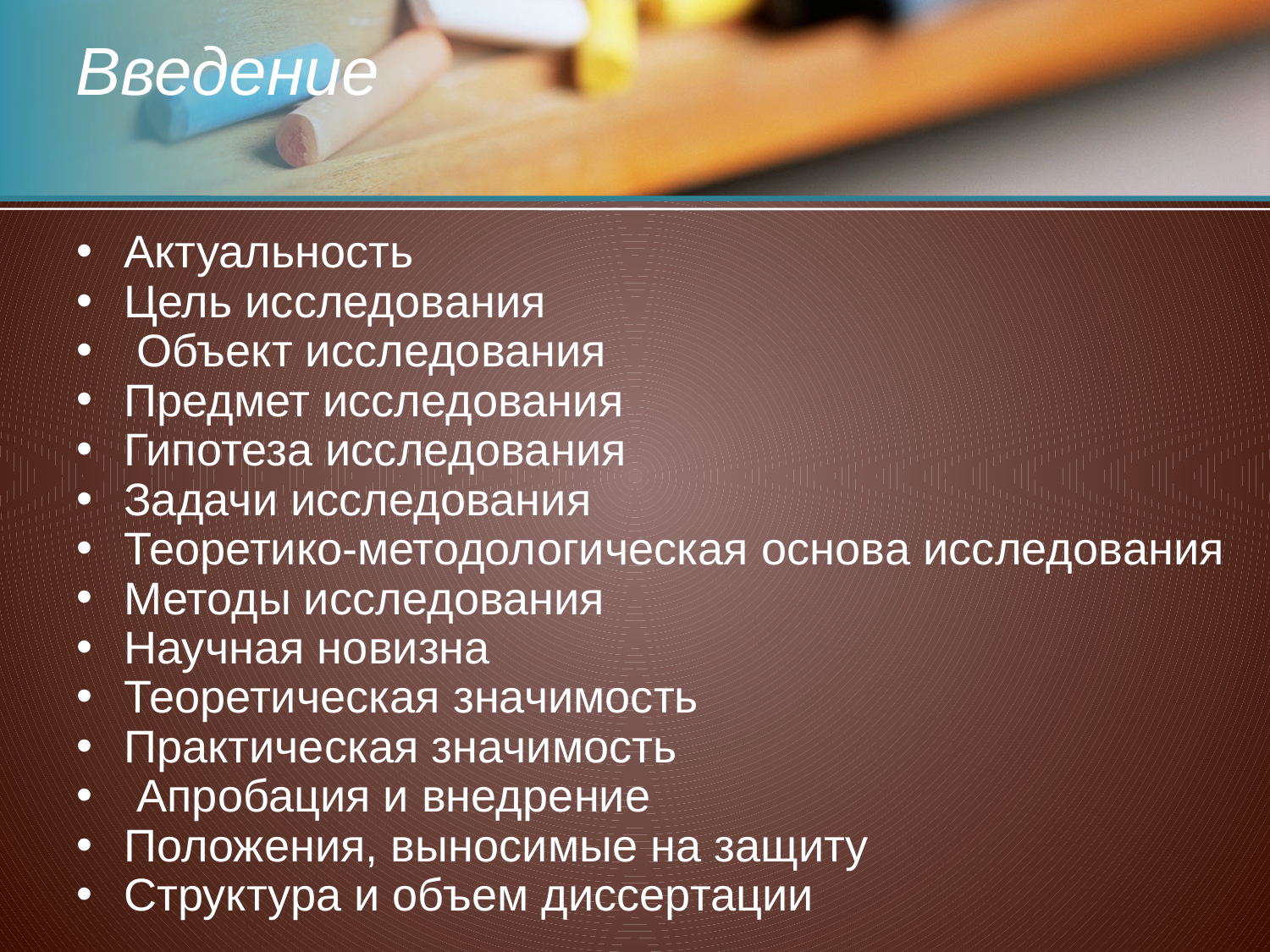

# Введение
Актуальность
Цель исследования
 Объект исследования
Предмет исследования
Гипотеза исследования
Задачи исследования
Теоретико-методологическая основа исследования
Методы исследования
Научная новизна
Теоретическая значимость
Практическая значимость
 Апробация и внедрение
Положения, выносимые на защиту
Структура и объем диссертации